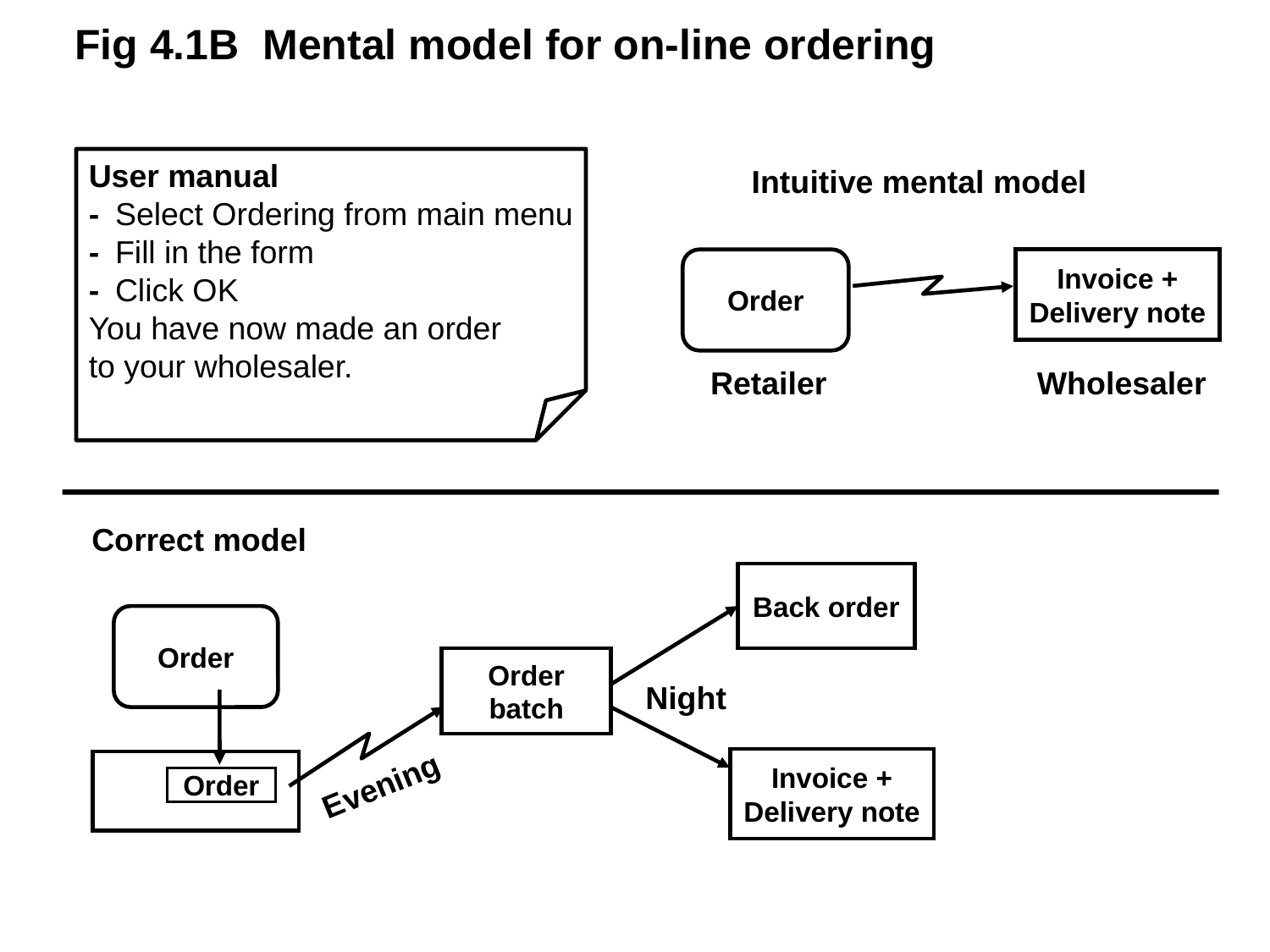

Fig 4.1B  Mental model for on-line ordering
User manual
-	Select Ordering from main menu
-	Fill in the form
-	Click OK
You have now made an order
to your wholesaler.
Intuitive mental model

Order
Invoice +
Delivery note
Retailer
Wholesaler

Correct model
Back order
Order

Order
batch
Night

Invoice +
Delivery note

Evening
  Order